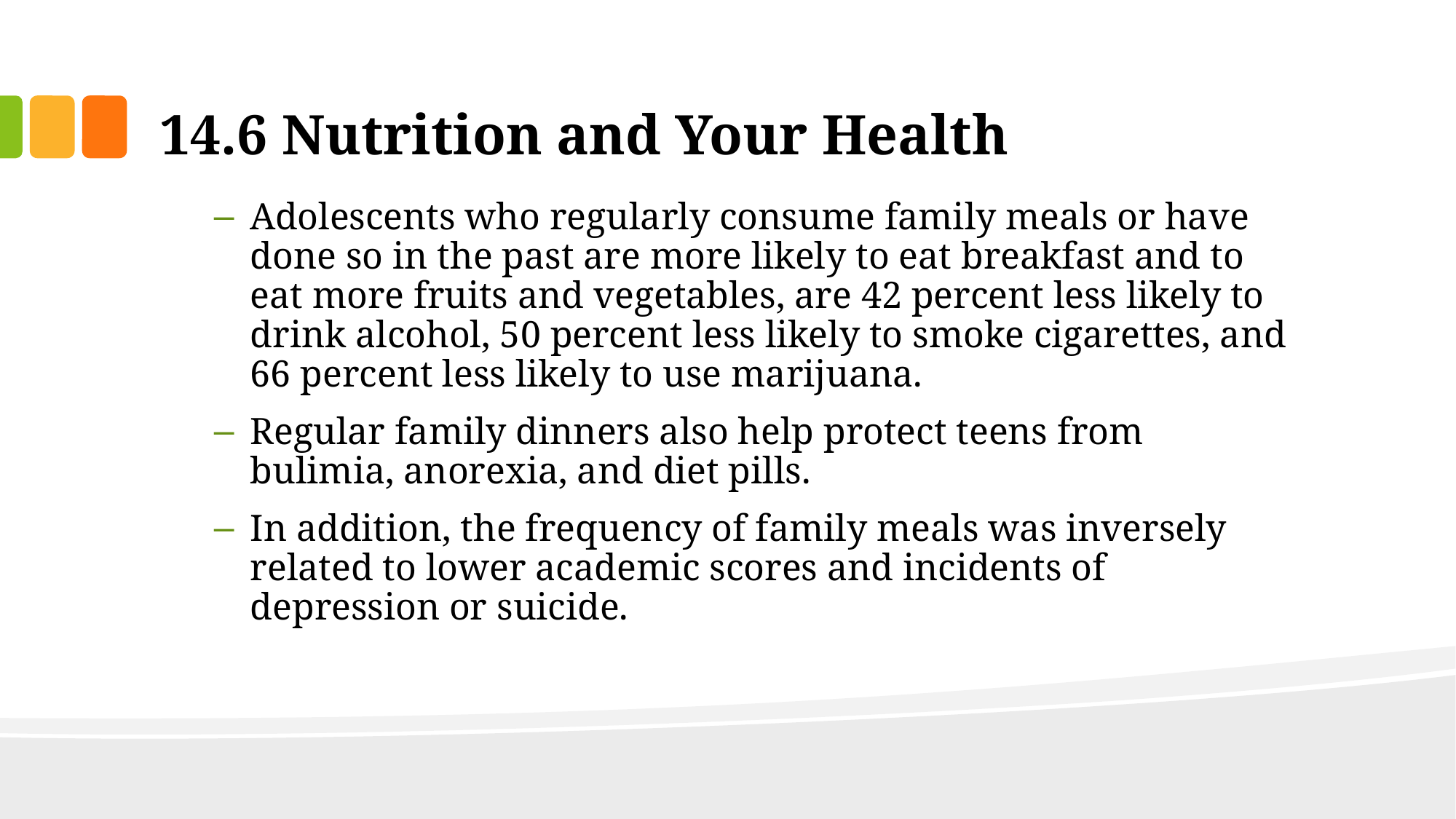

# 14.6 Nutrition and Your Health
Adolescents who regularly consume family meals or have done so in the past are more likely to eat breakfast and to eat more fruits and vegetables, are 42 percent less likely to drink alcohol, 50 percent less likely to smoke cigarettes, and 66 percent less likely to use marijuana.
Regular family dinners also help protect teens from bulimia, anorexia, and diet pills.
In addition, the frequency of family meals was inversely related to lower academic scores and incidents of depression or suicide.